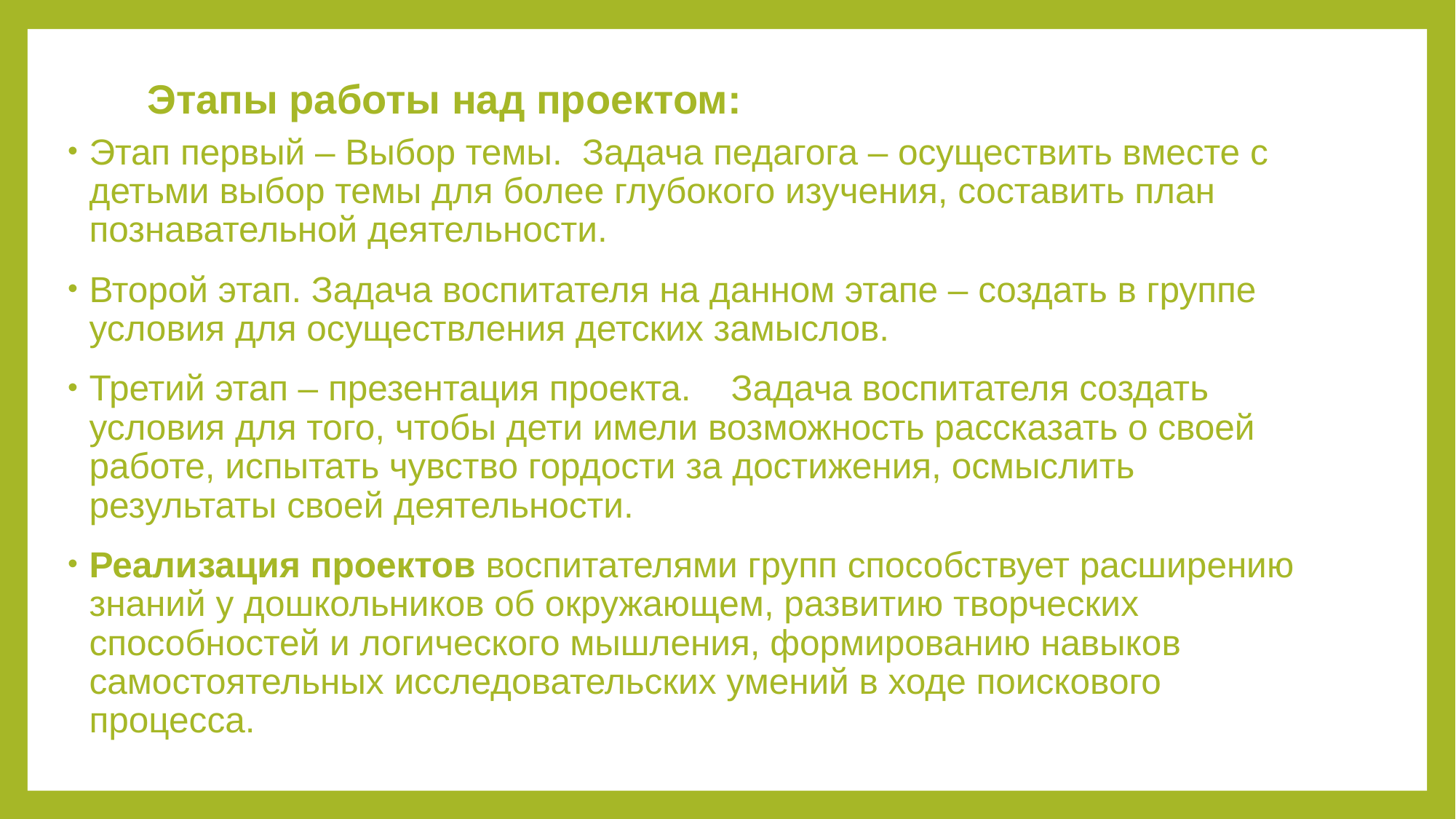

# Этапы работы над проектом:
Этап первый – Выбор темы.  Задача педагога – осуществить вместе с детьми выбор темы для более глубокого изучения, составить план познавательной деятельности.
Второй этап. Задача воспитателя на данном этапе – создать в группе условия для осуществления детских замыслов.
Третий этап – презентация проекта.    Задача воспитателя создать условия для того, чтобы дети имели возможность рассказать о своей работе, испытать чувство гордости за достижения, осмыслить результаты своей деятельности.
Реализация проектов воспитателями групп способствует расширению знаний у дошкольников об окружающем, развитию творческих способностей и логического мышления, формированию навыков самостоятельных исследовательских умений в ходе поискового процесса.